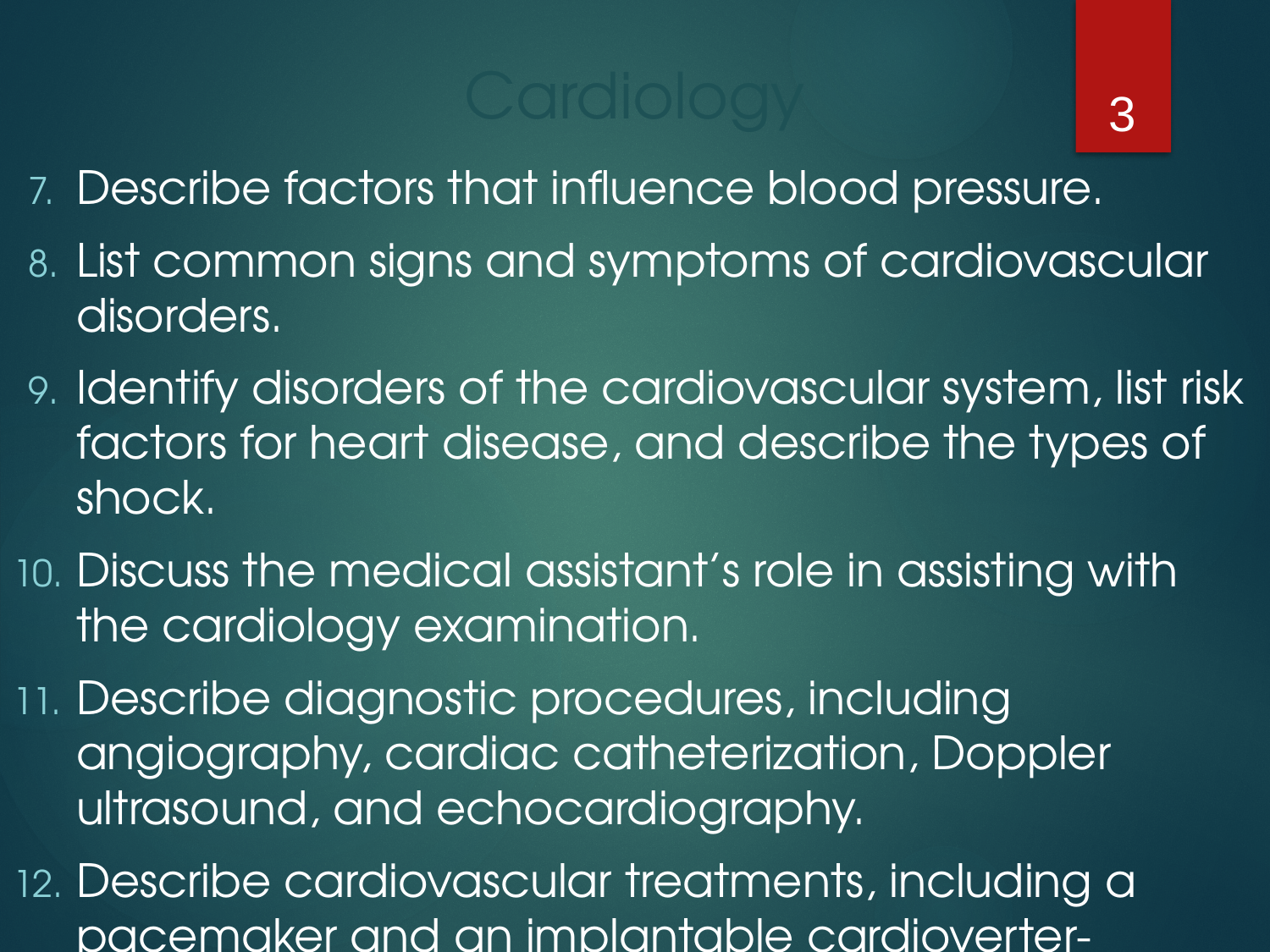

Cardiology
3
Describe factors that influence blood pressure.
List common signs and symptoms of cardiovascular disorders.
Identify disorders of the cardiovascular system, list risk factors for heart disease, and describe the types of shock.
Discuss the medical assistant’s role in assisting with the cardiology examination.
Describe diagnostic procedures, including angiography, cardiac catheterization, Doppler ultrasound, and echocardiography.
Describe cardiovascular treatments, including a pacemaker and an implantable cardioverter-defibrillator.